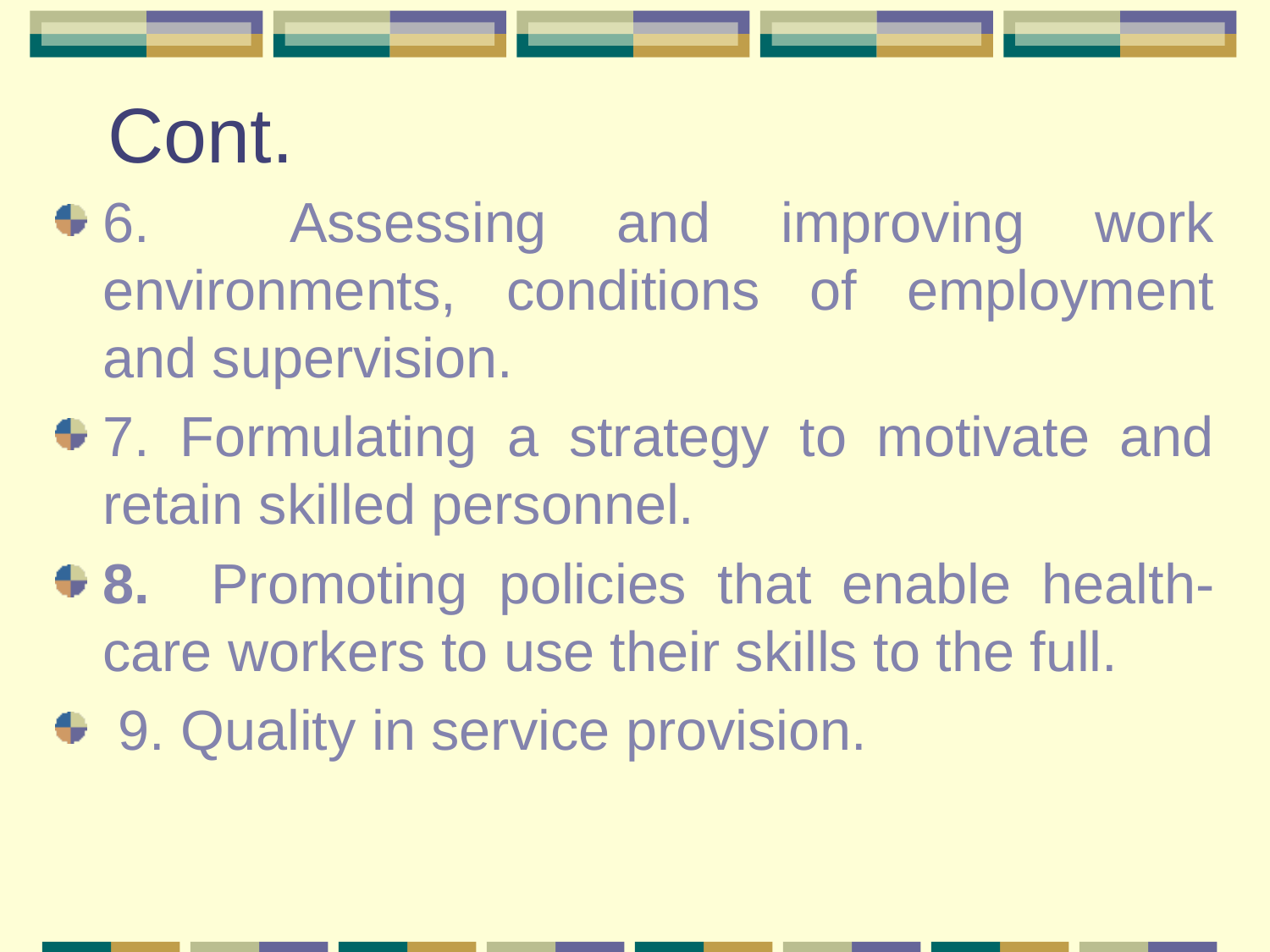

# Cont.
6.  Assessing and improving work environments, conditions of employment and supervision.
7. Formulating a strategy to motivate and retain skilled personnel.
8.  Promoting policies that enable health-care workers to use their skills to the full.
 9. Quality in service provision.